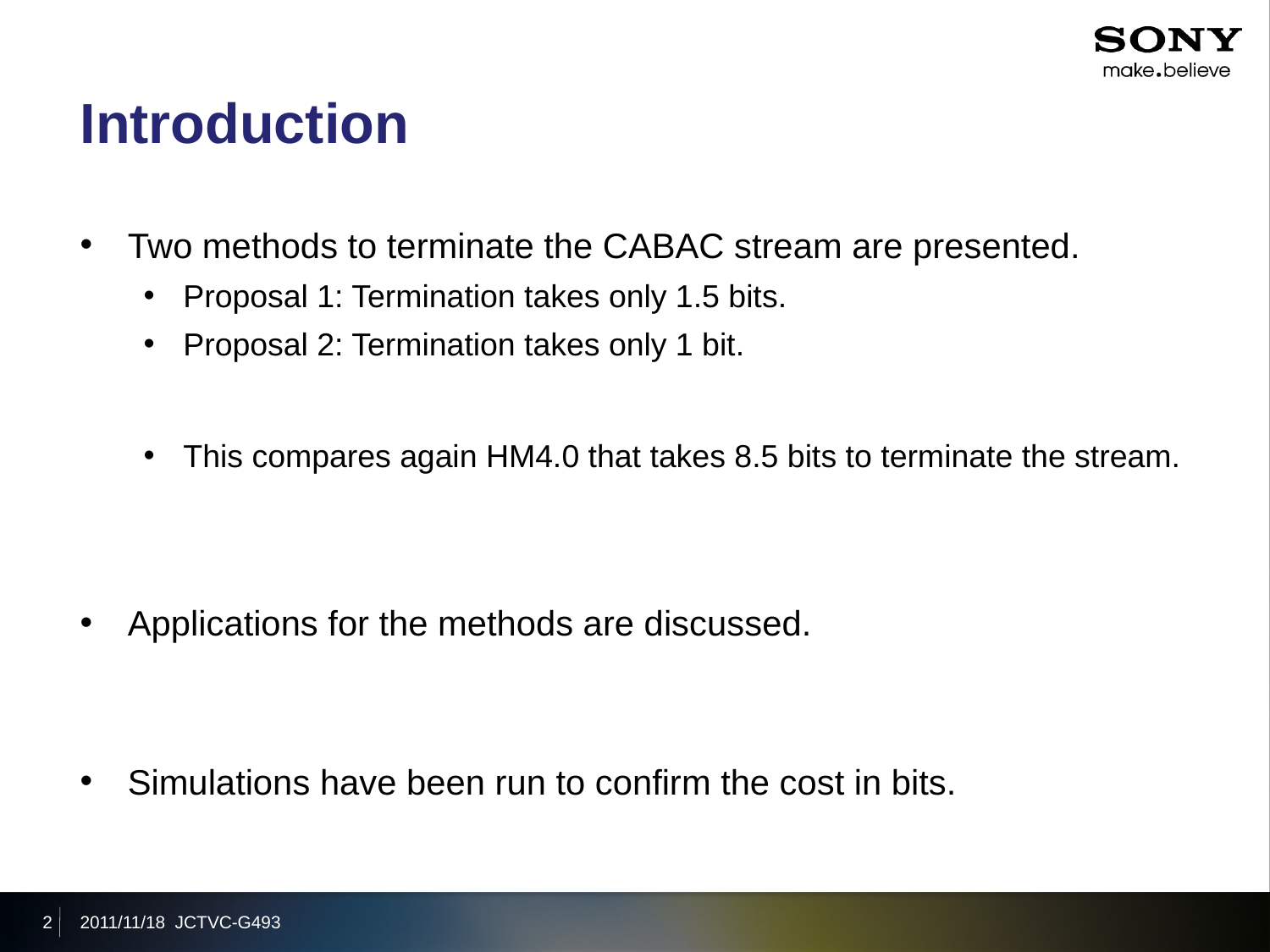

# Introduction

Two methods to terminate the CABAC stream are presented.
Proposal 1: Termination takes only 1.5 bits.
Proposal 2: Termination takes only 1 bit.

This compares again HM4.0 that takes 8.5 bits to terminate the stream.

Applications for the methods are discussed.

Simulations have been run to confirm the cost in bits.
2
2011/11/18
JCTVC-G493